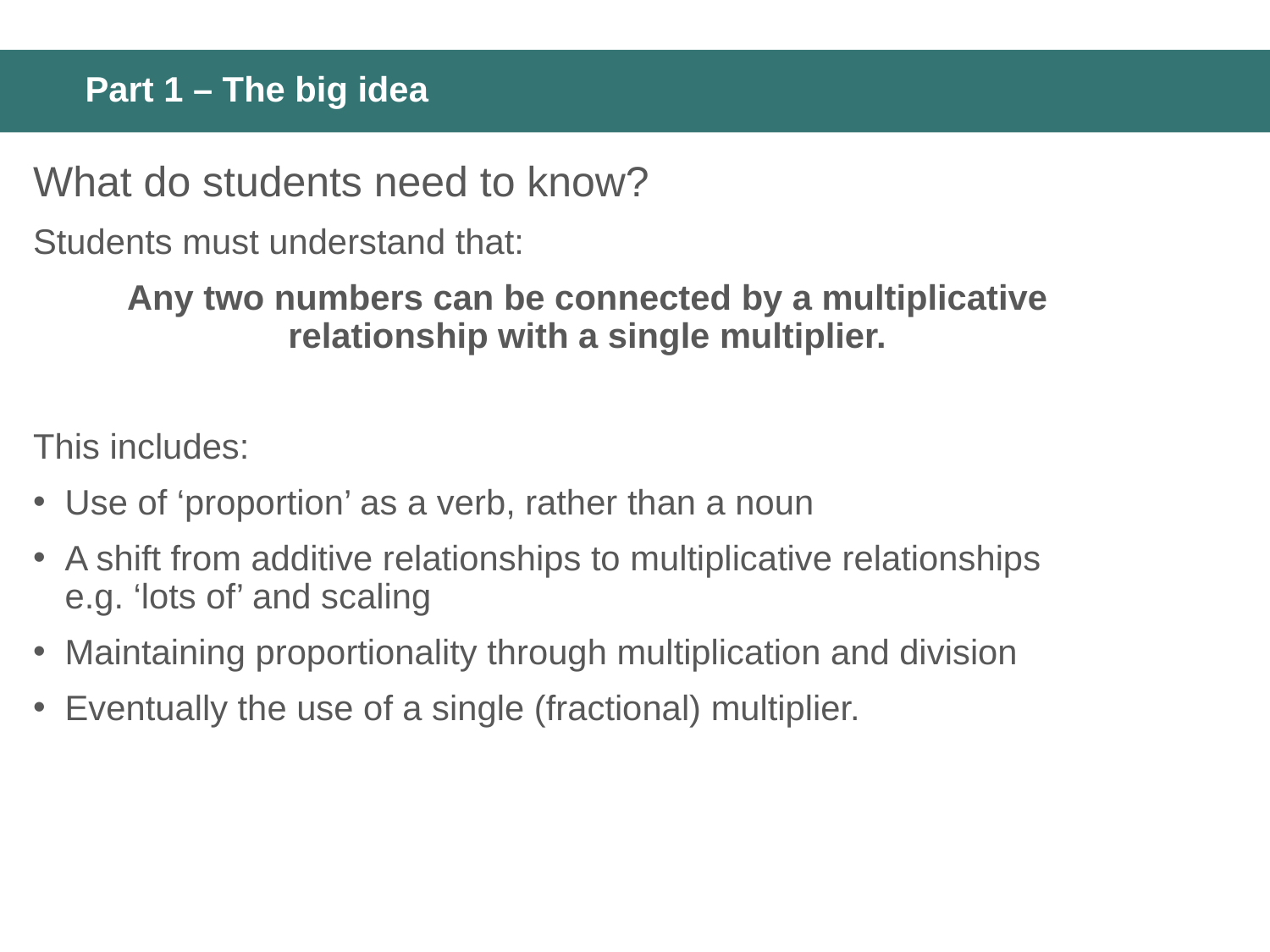

# Part 1 – The big idea
What do students need to know?
Students must understand that:
Any two numbers can be connected by a multiplicative relationship with a single multiplier.

This includes:
Use of ‘proportion’ as a verb, rather than a noun
A shift from additive relationships to multiplicative relationships
e.g. ‘lots of’ and scaling
Maintaining proportionality through multiplication and division
Eventually the use of a single (fractional) multiplier.